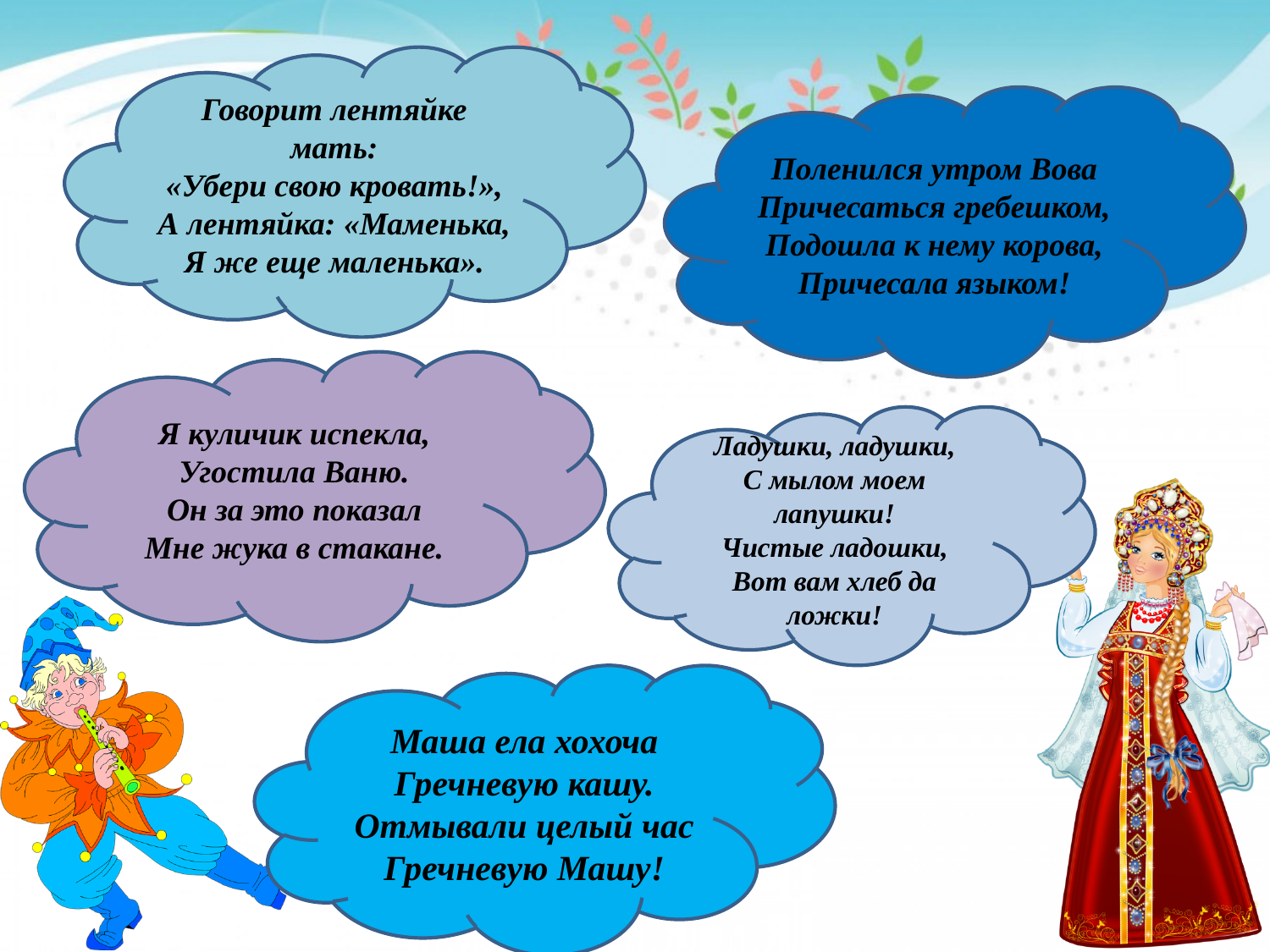

Говорит лентяйке мать:
«Убери свою кровать!»,
А лентяйка: «Маменька,
Я же еще маленька».
Поленился утром Вова
Причесаться гребешком,
Подошла к нему корова,
Причесала языком!
Я куличик испекла,
Угостила Ваню.
Он за это показал
Мне жука в стакане.
Ладушки, ладушки,
С мылом моем лапушки!
Чистые ладошки,
Вот вам хлеб да ложки!
Маша ела хохоча
Гречневую кашу.
Отмывали целый час
Гречневую Машу!